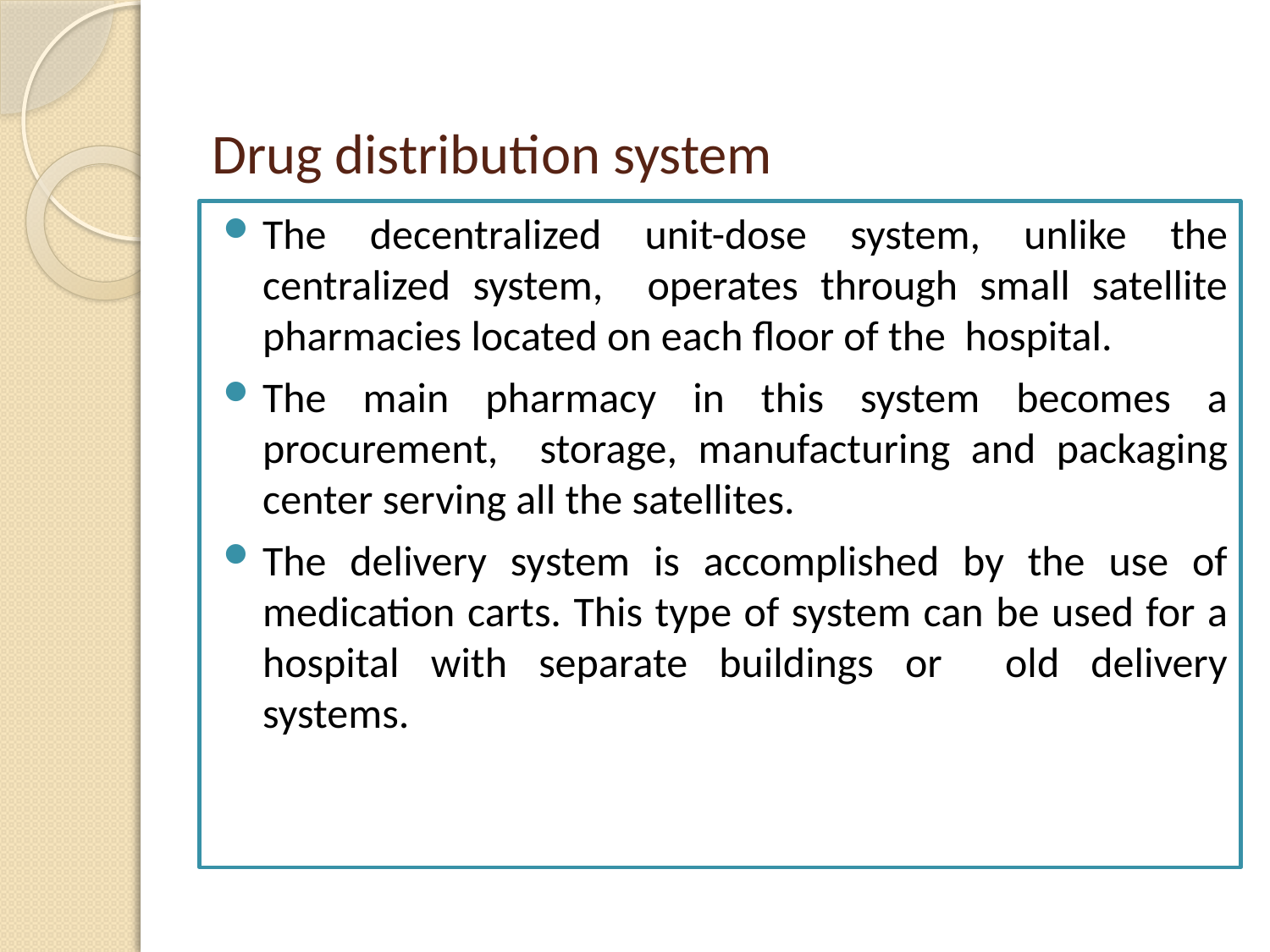

# Drug distribution system
The decentralized unit-dose system, unlike the centralized system,  operates through small satellite pharmacies located on each floor of the  hospital.
The main pharmacy in this system becomes a procurement,  storage, manufacturing and packaging center serving all the satellites.
The delivery system is accomplished by the use of medication carts. This type of system can be used for a hospital with separate buildings or  old delivery systems.